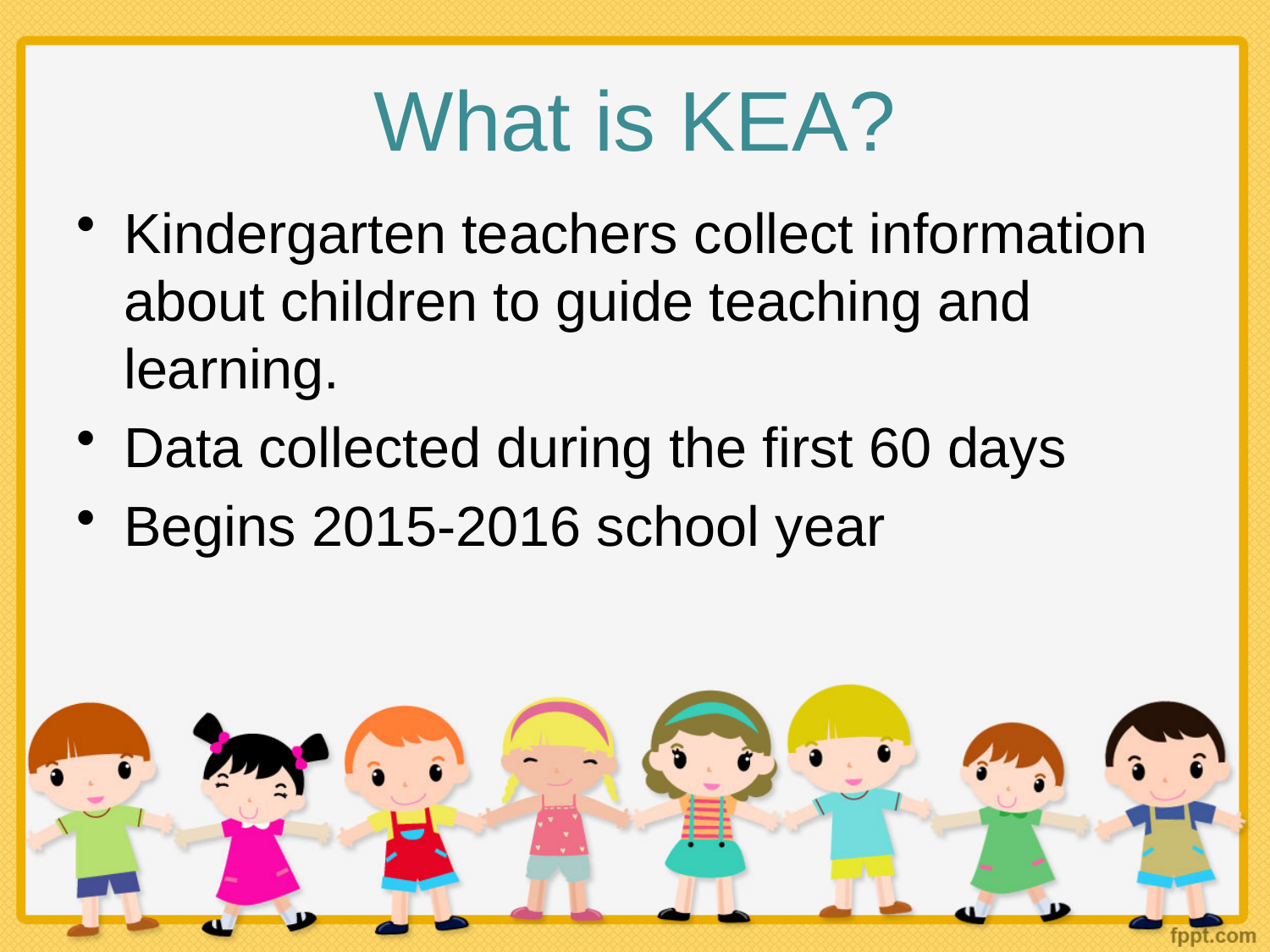

# What is KEA?
Kindergarten teachers collect information about children to guide teaching and learning.
Data collected during the first 60 days
Begins 2015-2016 school year